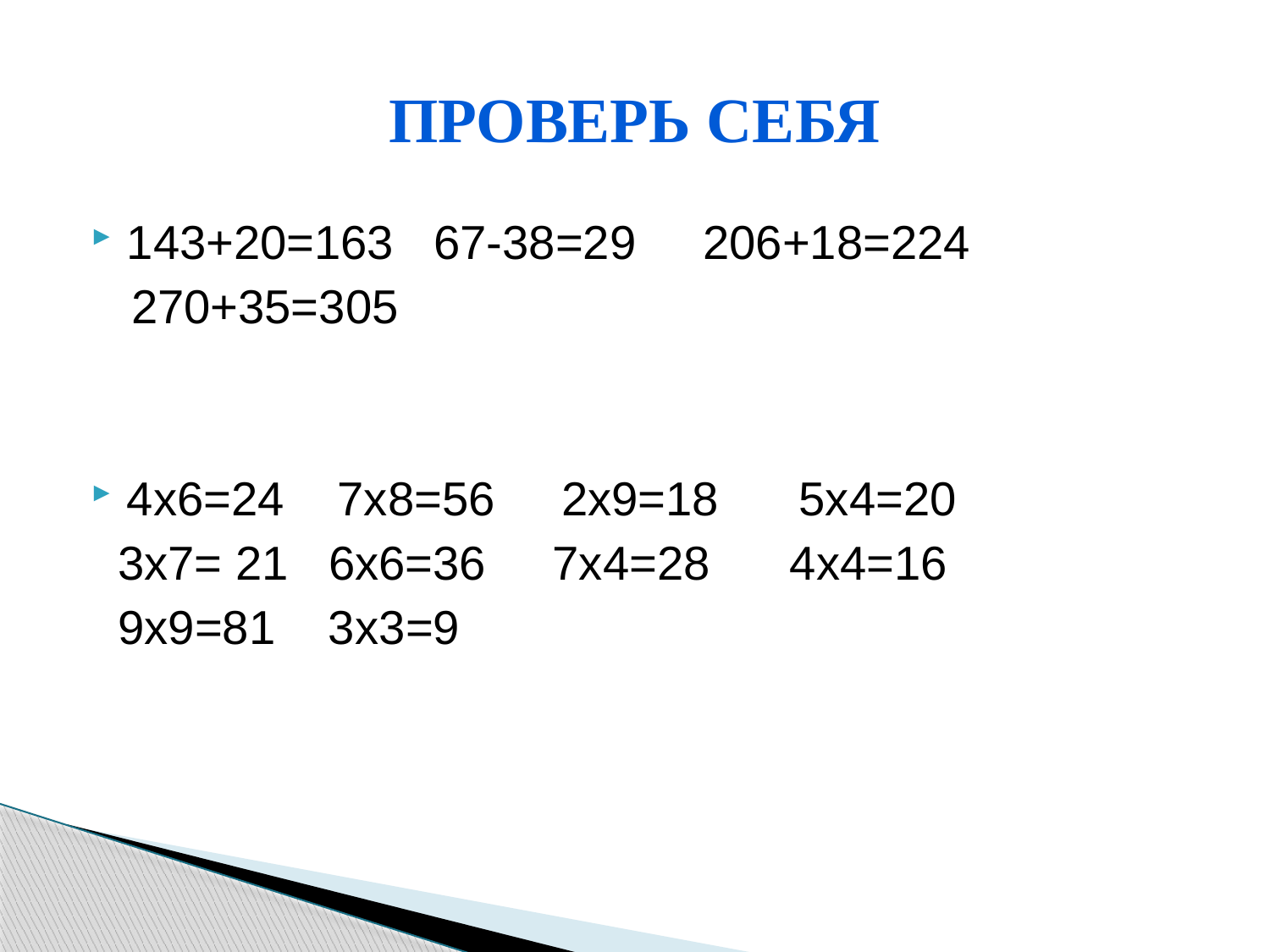

# ПРОВЕРЬ СЕБЯ
143+20=163   67-38=29     206+18=224
   270+35=305

4x6=24    7x8=56     2x9=18      5x4=20
  3x7= 21   6x6=36     7x4=28      4x4=16
  9x9=81    3x3=9